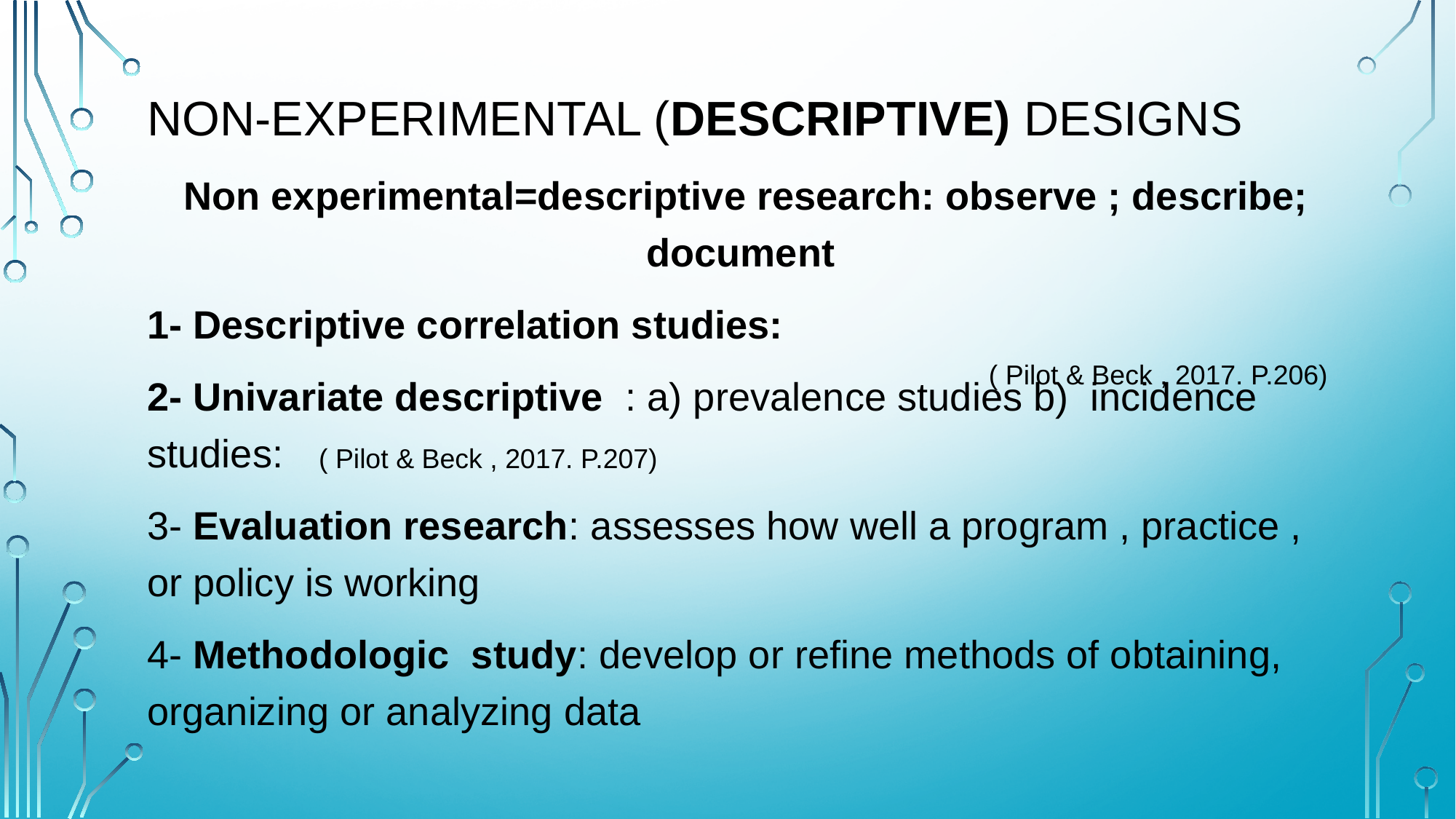

# Non-Experimental (descriptive) Designs
Non experimental=descriptive research: observe ; describe; document
1- Descriptive correlation studies:
2- Univariate descriptive  : a) prevalence studies b)  incidence studies:
3- Evaluation research: assesses how well a program , practice , or policy is working
4- Methodologic  study: develop or refine methods of obtaining, organizing or analyzing data

( Pilot & Beck , 2017. P.206)
( Pilot & Beck , 2017. P.207)